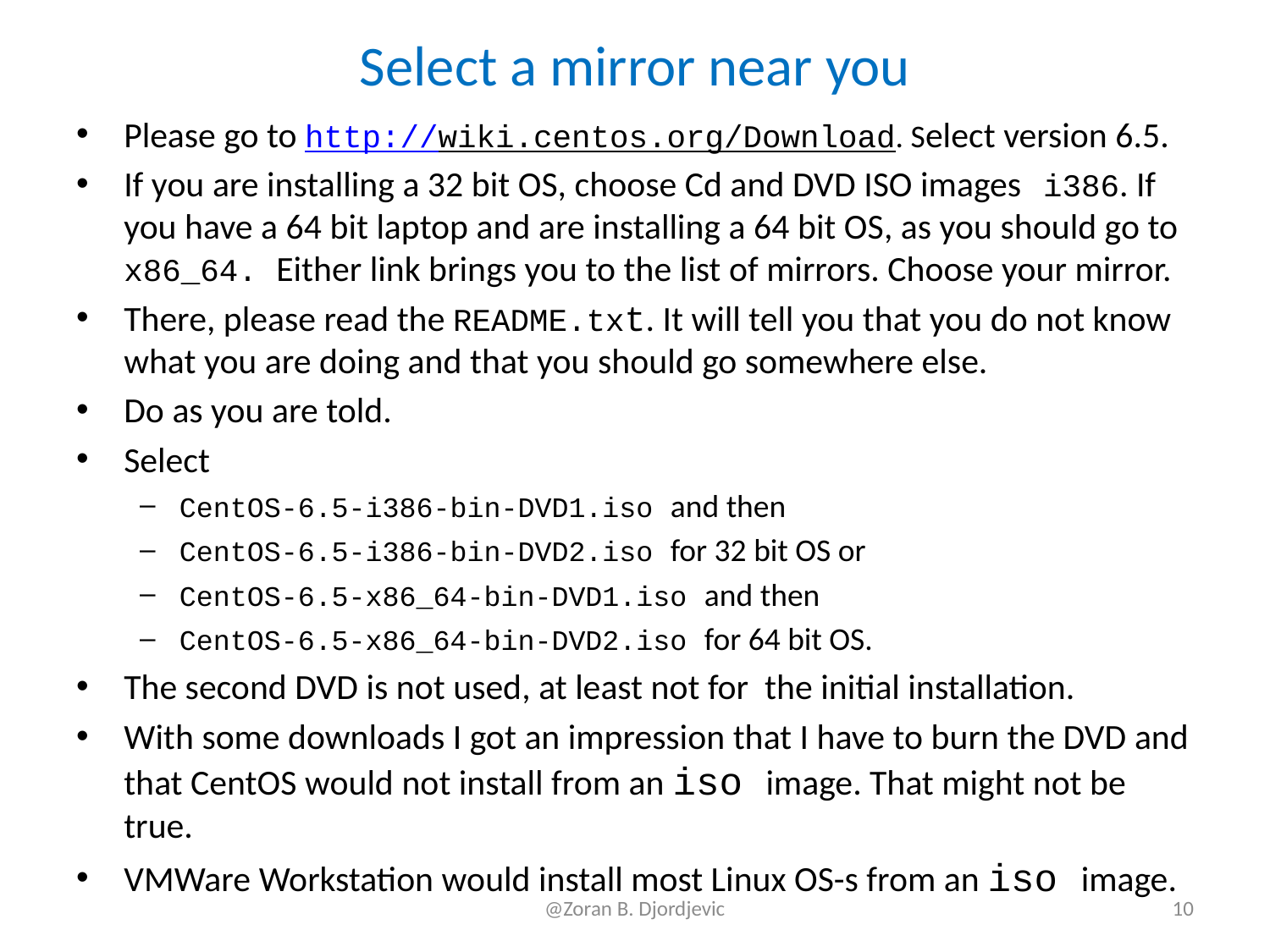

# Select a mirror near you
Please go to http://wiki.centos.org/Download. Select version 6.5.
If you are installing a 32 bit OS, choose Cd and DVD ISO images i386. If you have a 64 bit laptop and are installing a 64 bit OS, as you should go to  x86_64. Either link brings you to the list of mirrors. Choose your mirror.
There, please read the README.txt. It will tell you that you do not know what you are doing and that you should go somewhere else.
Do as you are told.
Select
CentOS-6.5-i386-bin-DVD1.iso and then
CentOS-6.5-i386-bin-DVD2.iso for 32 bit OS or
CentOS-6.5-x86_64-bin-DVD1.iso and then
CentOS-6.5-x86_64-bin-DVD2.iso for 64 bit OS.
The second DVD is not used, at least not for  the initial installation.
With some downloads I got an impression that I have to burn the DVD and that CentOS would not install from an iso image. That might not be true.
VMWare Workstation would install most Linux OS-s from an iso image.
@Zoran B. Djordjevic
10